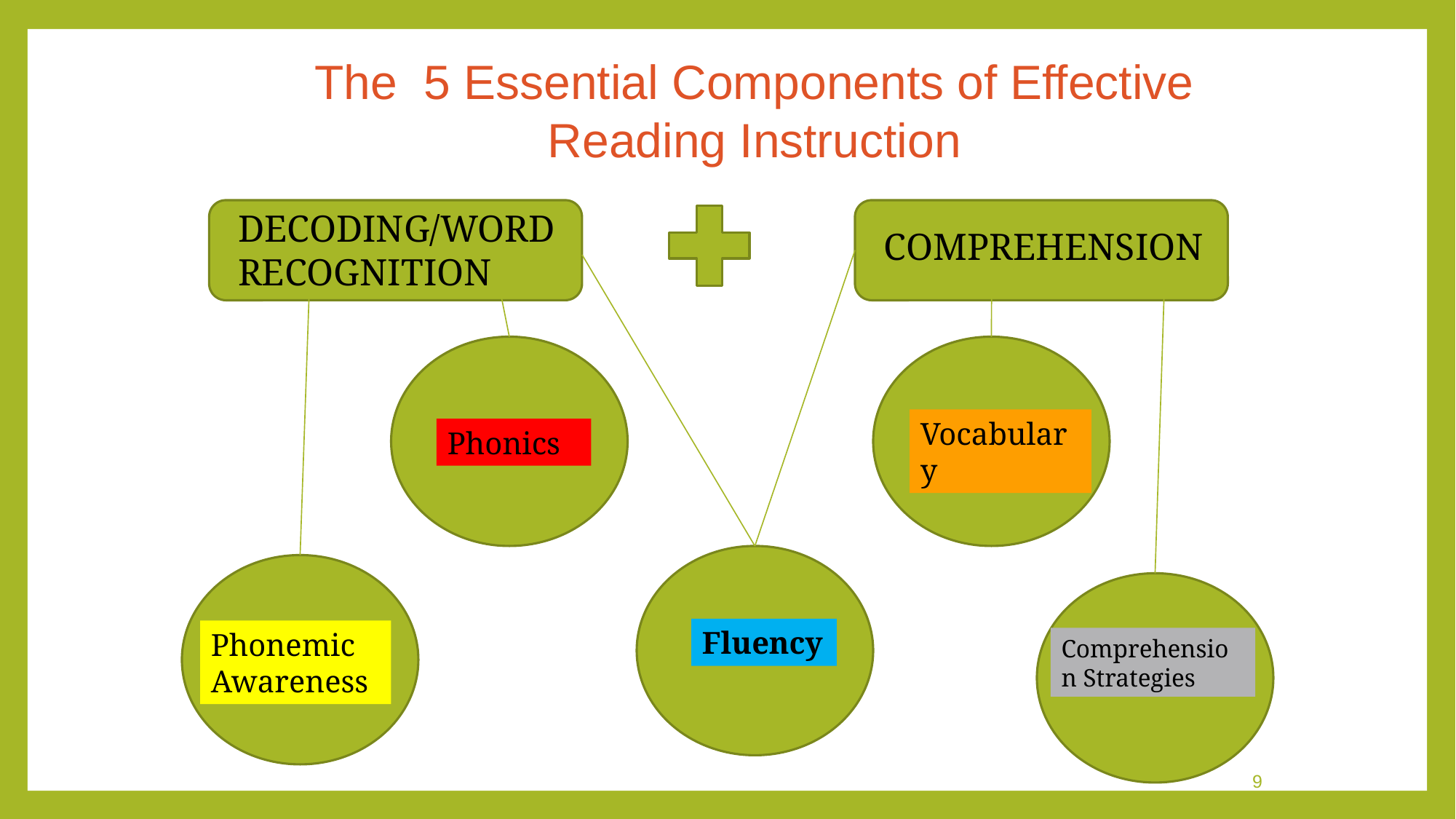

The  5 Essential Components of Effective Reading Instruction

DECODING/WORD RECOGNITION
COMPREHENSION

Vocabulary
Phonics

Fluency
Phonemic Awareness
Comprehension Strategies
9